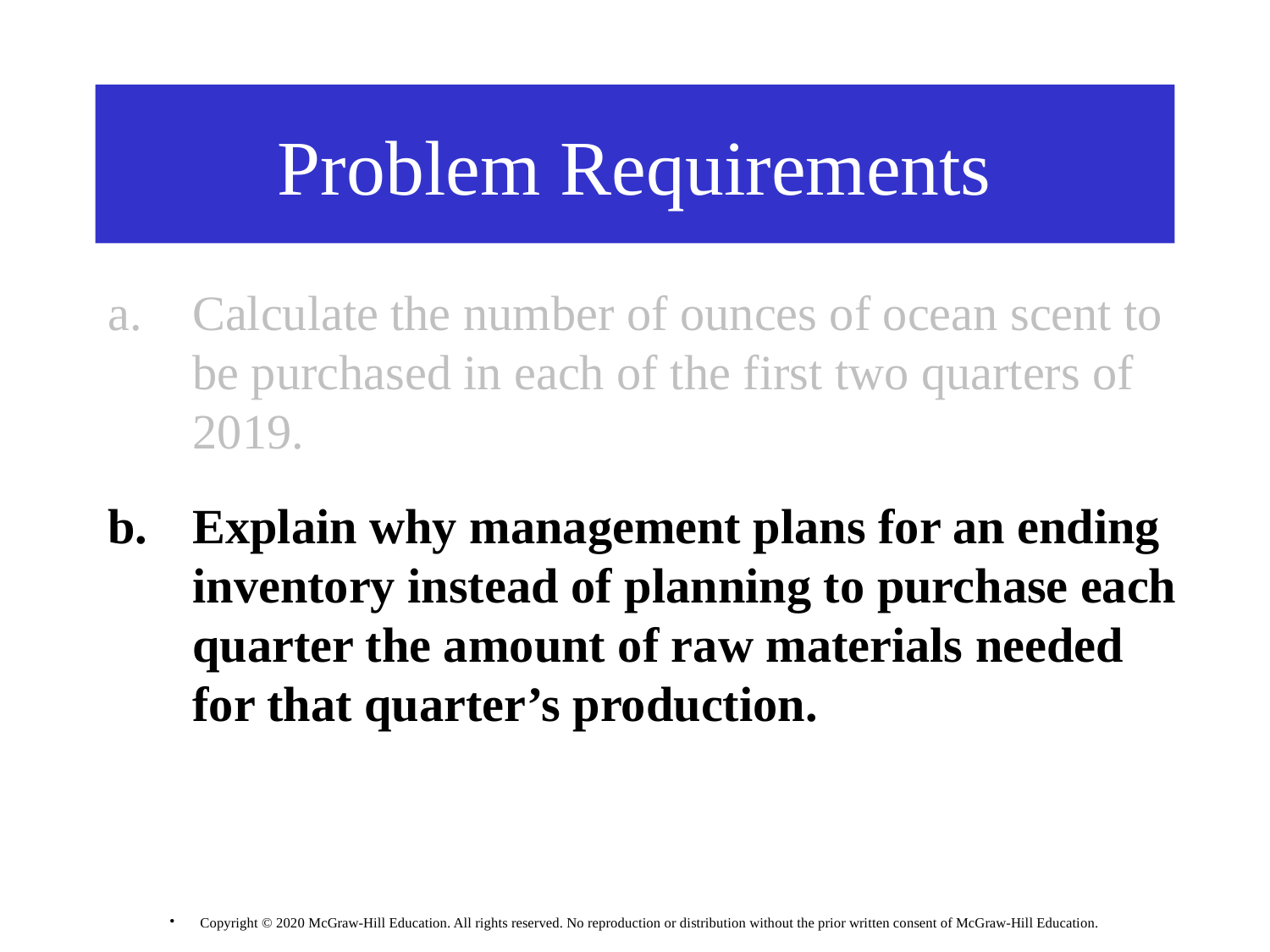

# Problem Requirements
Calculate the number of ounces of ocean scent to be purchased in each of the first two quarters of 2019.
Explain why management plans for an ending inventory instead of planning to purchase each quarter the amount of raw materials needed for that quarter’s production.